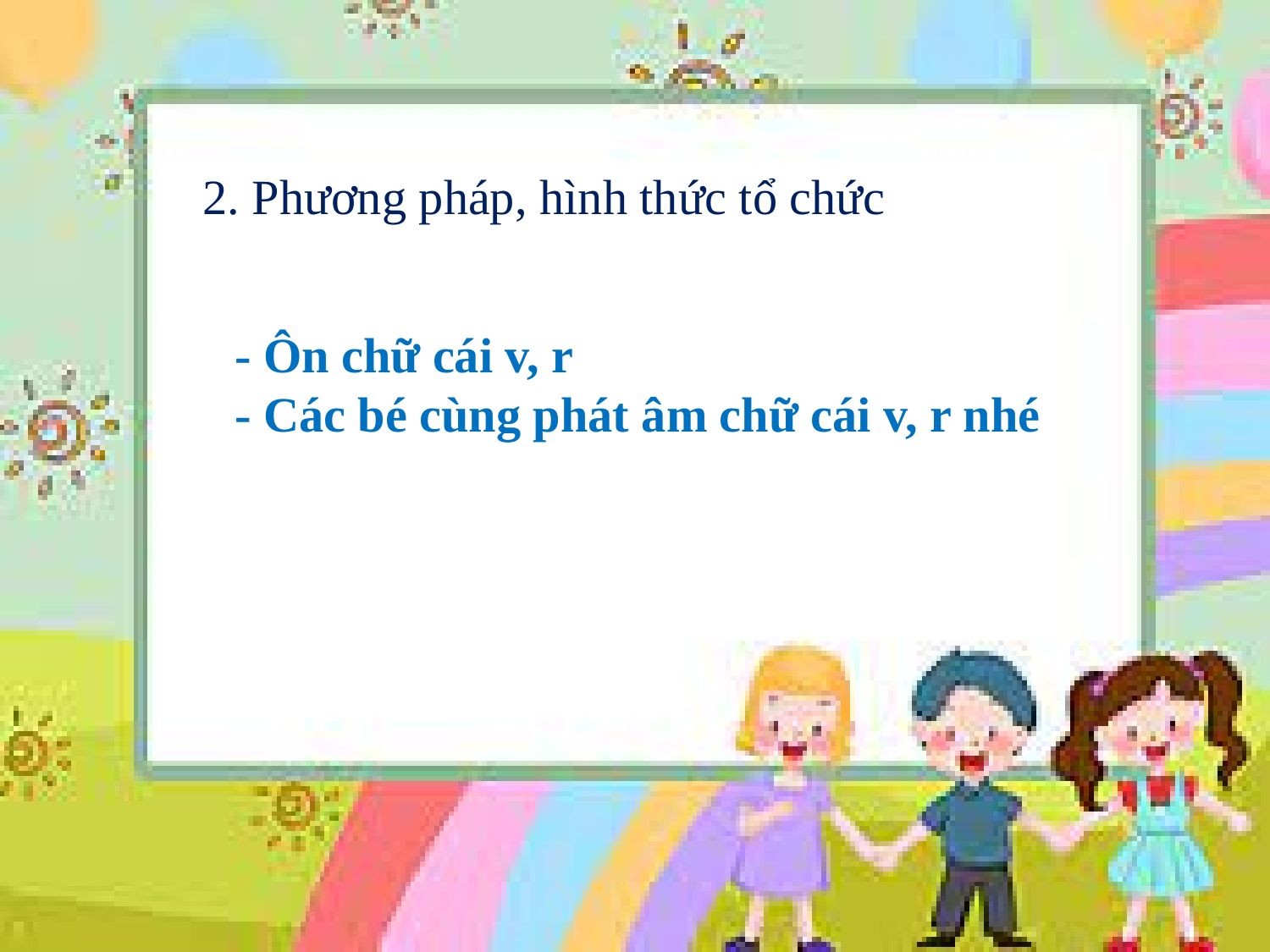

2. Phương pháp, hình thức tổ chức
- Ôn chữ cái v, r
- Các bé cùng phát âm chữ cái v, r nhé